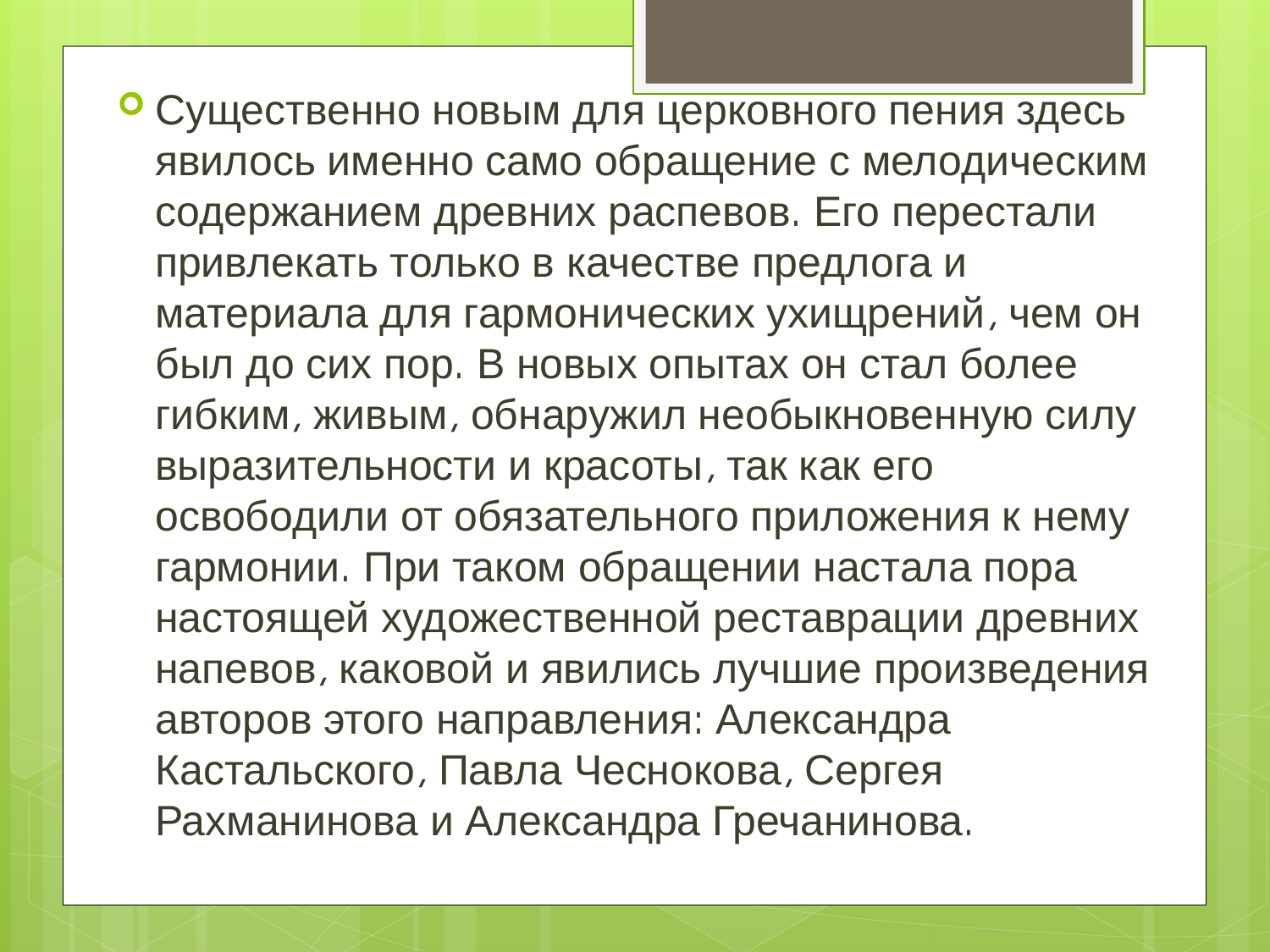

Существенно новым для церковного пения здесь явилось именно само обращение с мелодическим содержанием древних распевов. Его перестали привлекать только в качестве предлога и материала для гармонических ухищрений, чем он был до сих пор. В новых опытах он стал более гибким, живым, обнаружил необыкновенную силу выразительности и красоты, так как его освободили от обязательного приложения к нему гармонии. При таком обращении настала пора настоящей художественной реставрации древних напевов, каковой и явились лучшие произведения авторов этого направления: Александра Кастальского, Павла Чеснокова, Сергея Рахманинова и Александра Гречанинова.
#